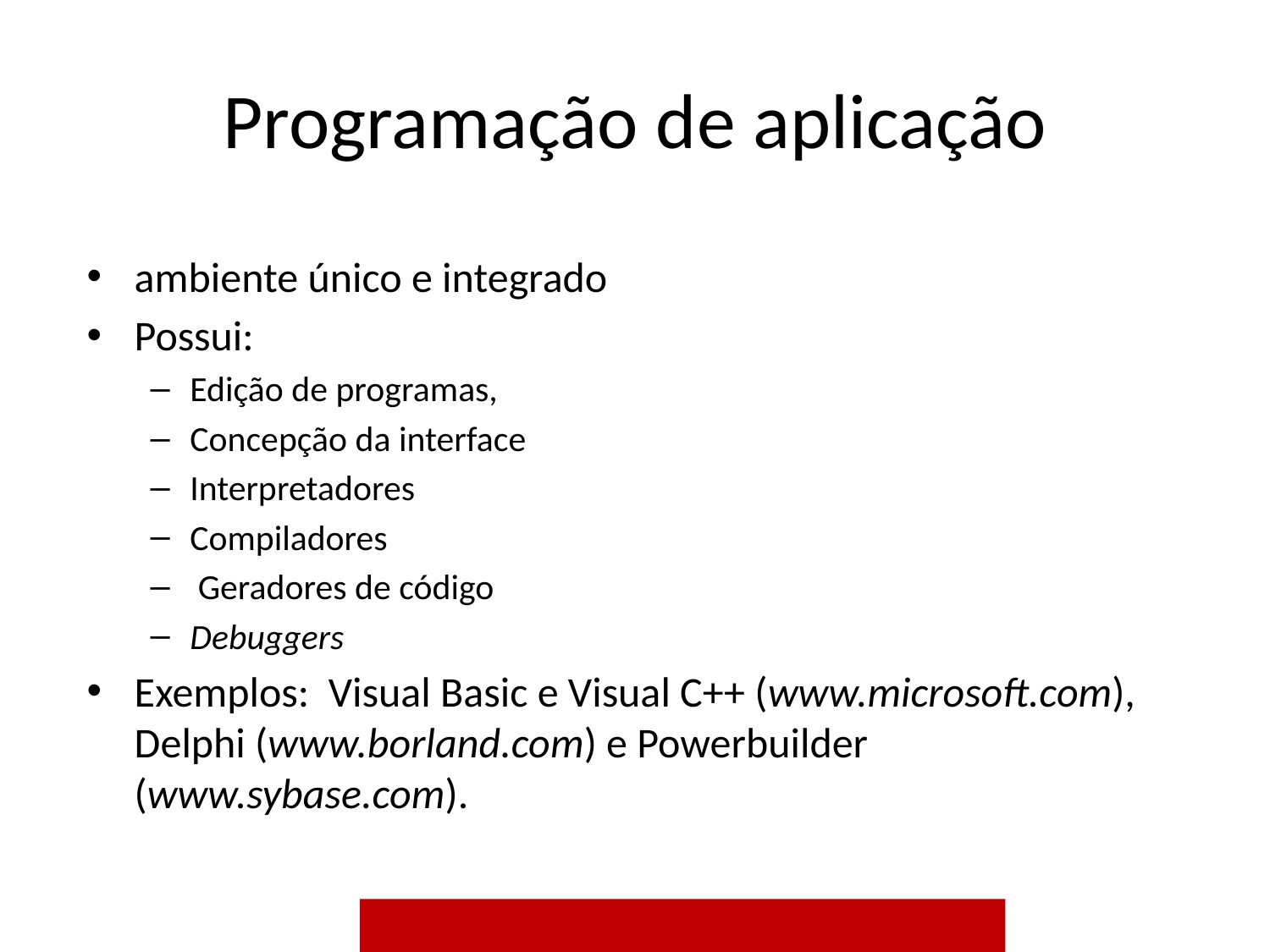

# Programação de aplicação
ambiente único e integrado
Possui:
Edição de programas,
Concepção da interface
Interpretadores
Compiladores
 Geradores de código
Debuggers
Exemplos:  Visual Basic e Visual C++ (www.microsoft.com), Delphi (www.borland.com) e Powerbuilder (www.sybase.com).